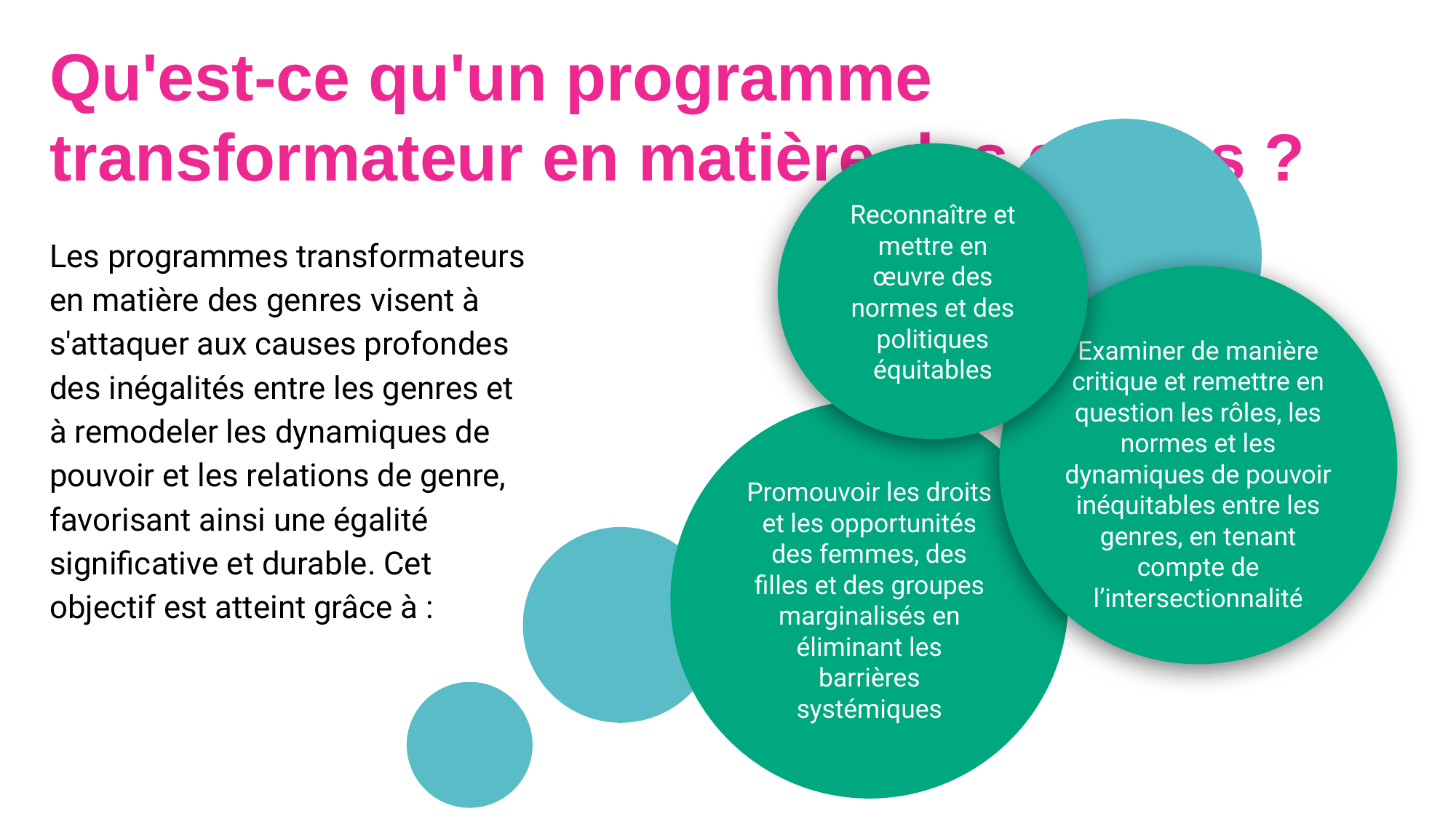

# Qu'est-ce qu'un programme transformateur en matière des genres ?

Reconnaître et mettre en œuvre des normes et des politiques équitables
Les programmes transformateurs en matière des genres visent à s'attaquer aux causes profondes des inégalités entre les genres et à remodeler les dynamiques de pouvoir et les relations de genre, favorisant ainsi une égalité significative et durable. Cet objectif est atteint grâce à :

Examiner de manière critique et remettre en question les rôles, les normes et les dynamiques de pouvoir inéquitables entre les genres, en tenant compte de l’intersectionnalité
Promouvoir les droits et les opportunités des femmes, des filles et des groupes marginalisés en éliminant les barrières systémiques